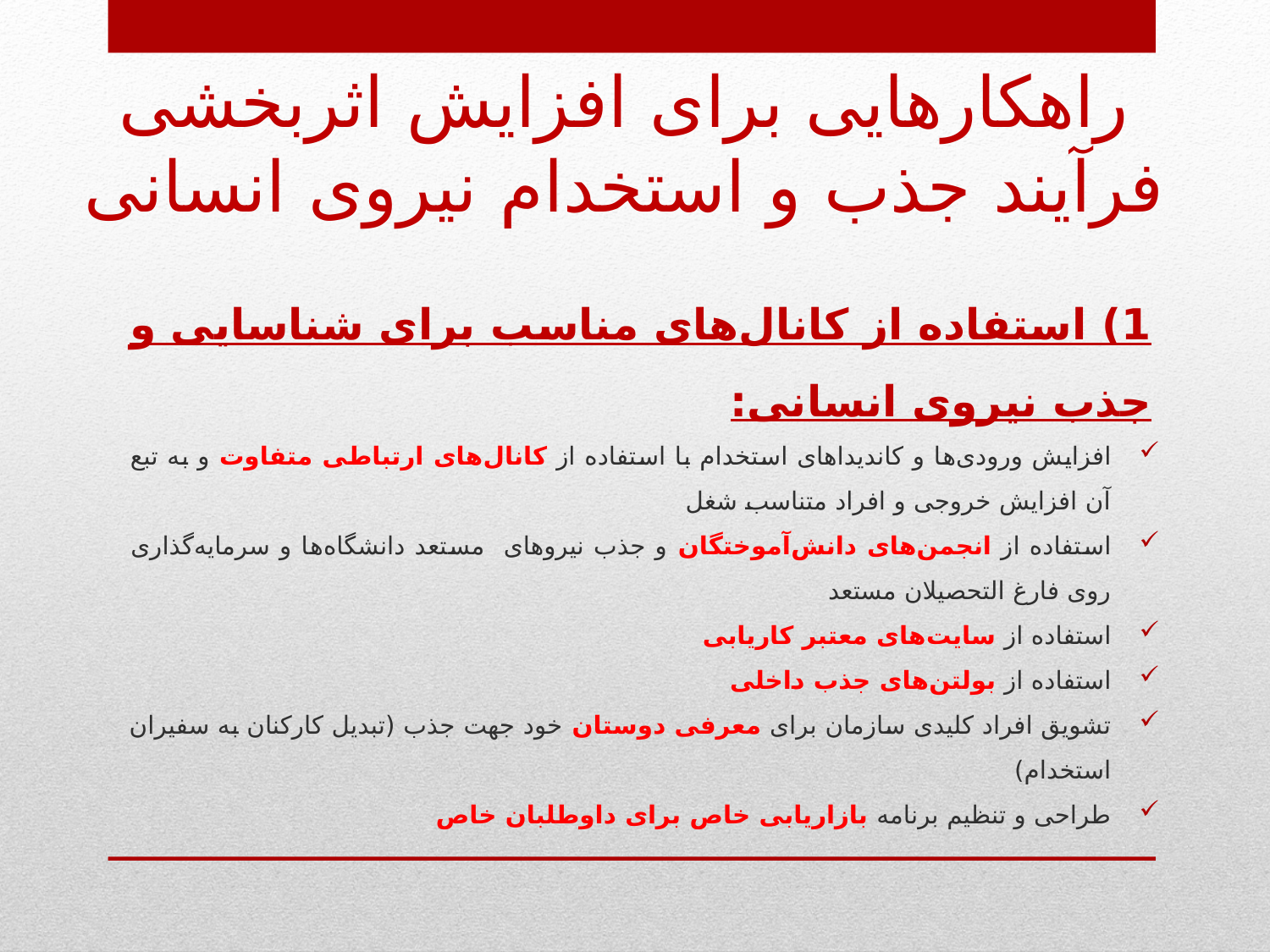

# راهکارهایی برای افزایش اثربخشی فرآیند جذب و استخدام نیروی انسانی
1) استفاده از کانال‌های مناسب برای شناسایی و جذب نیروی انسانی:
افزایش ورودی‌ها و کاندیداهای استخدام با استفاده از کانال‌های ارتباطی متفاوت و به تبع آن افزایش خروجی و افراد متناسب شغل
استفاده از انجمن‌های دانش‌آموختگان و جذب نیروهای  مستعد دانشگاه‌ها و سرمایه‌گذاری روی فارغ التحصیلان مستعد
استفاده از سایت‌های معتبر کاریابی
استفاده از بولتن‌های جذب داخلی
تشویق افراد کلیدی سازمان برای معرفی دوستان خود جهت جذب (تبدیل کارکنان به سفیران استخدام)
طراحی و تنظیم برنامه بازاریابی خاص برای داوطلبان خاص